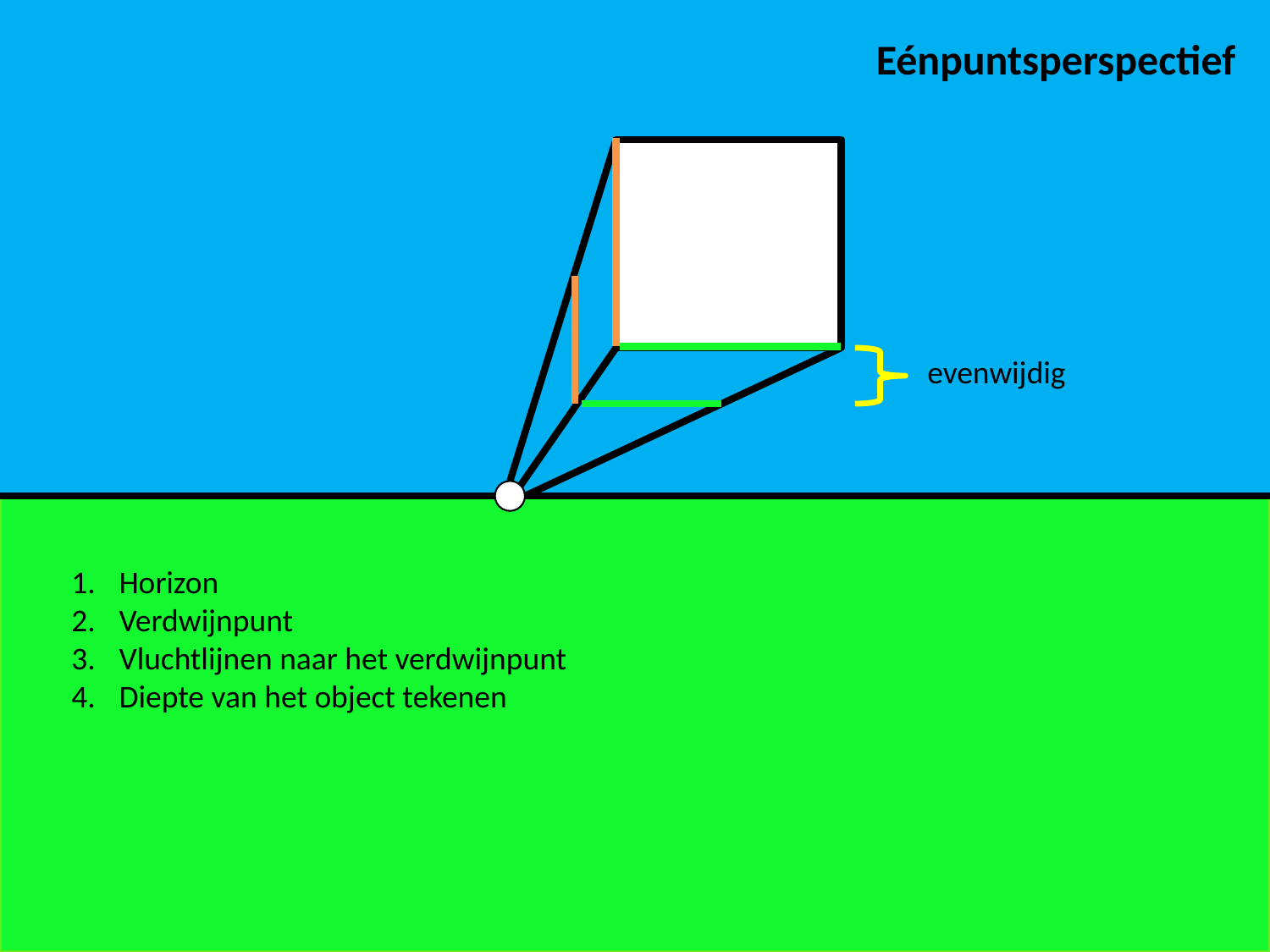

Eénpuntsperspectief

evenwijdig

Horizon
Verdwijnpunt
Vluchtlijnen naar het verdwijnpunt
Diepte van het object tekenen